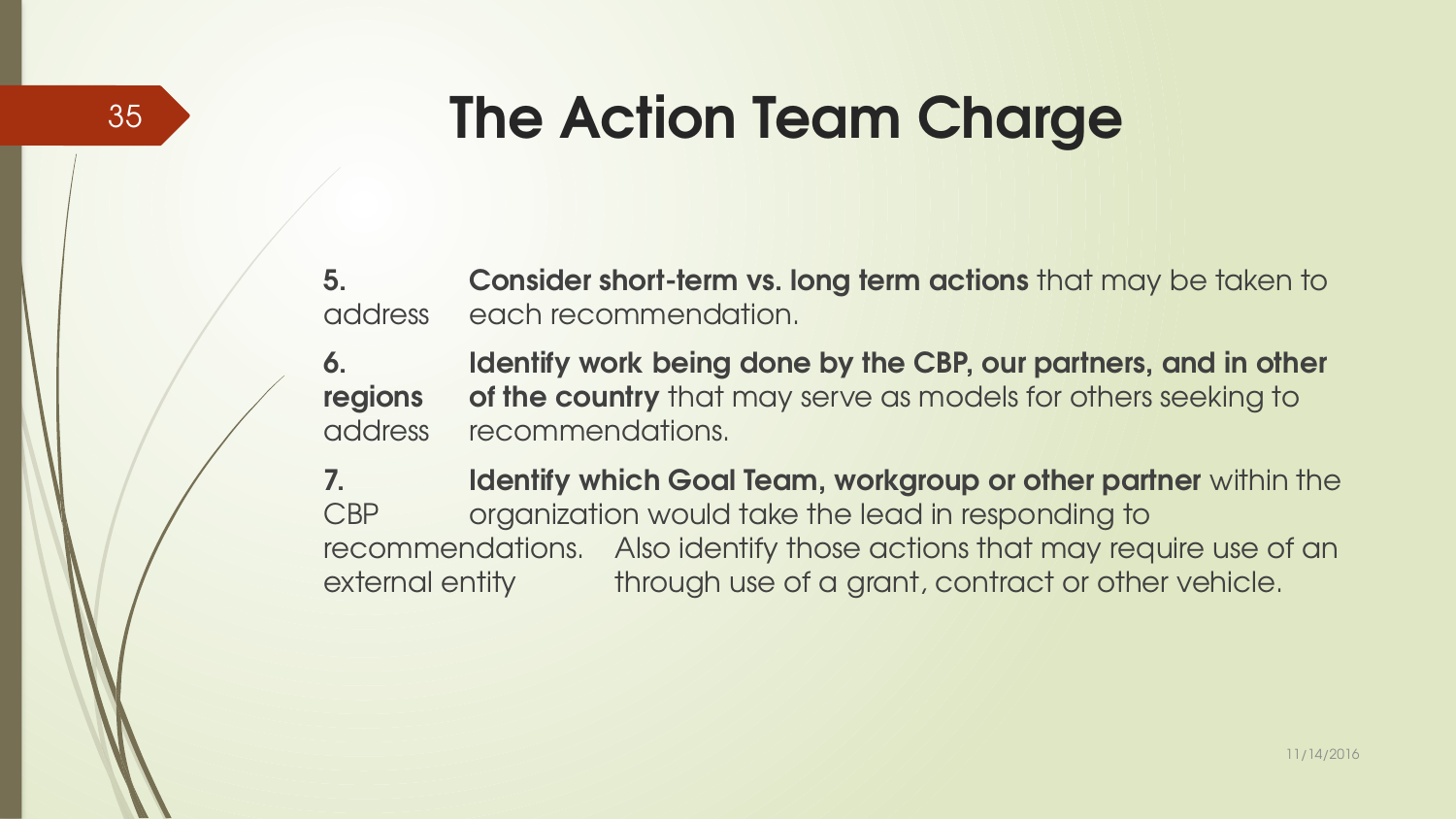

# The Action Team Charge
35
5.	Consider short-term vs. long term actions that may be taken to address 	each recommendation.
6.	Identify work being done by the CBP, our partners, and in other regions 	of the country that may serve as models for others seeking to address 	recommendations.
7.	Identify which Goal Team, workgroup or other partner within the CBP 	organization would take the lead in responding to recommendations.  	Also identify those actions that may require use of an external entity 	through use of a grant, contract or other vehicle.

11/14/2016